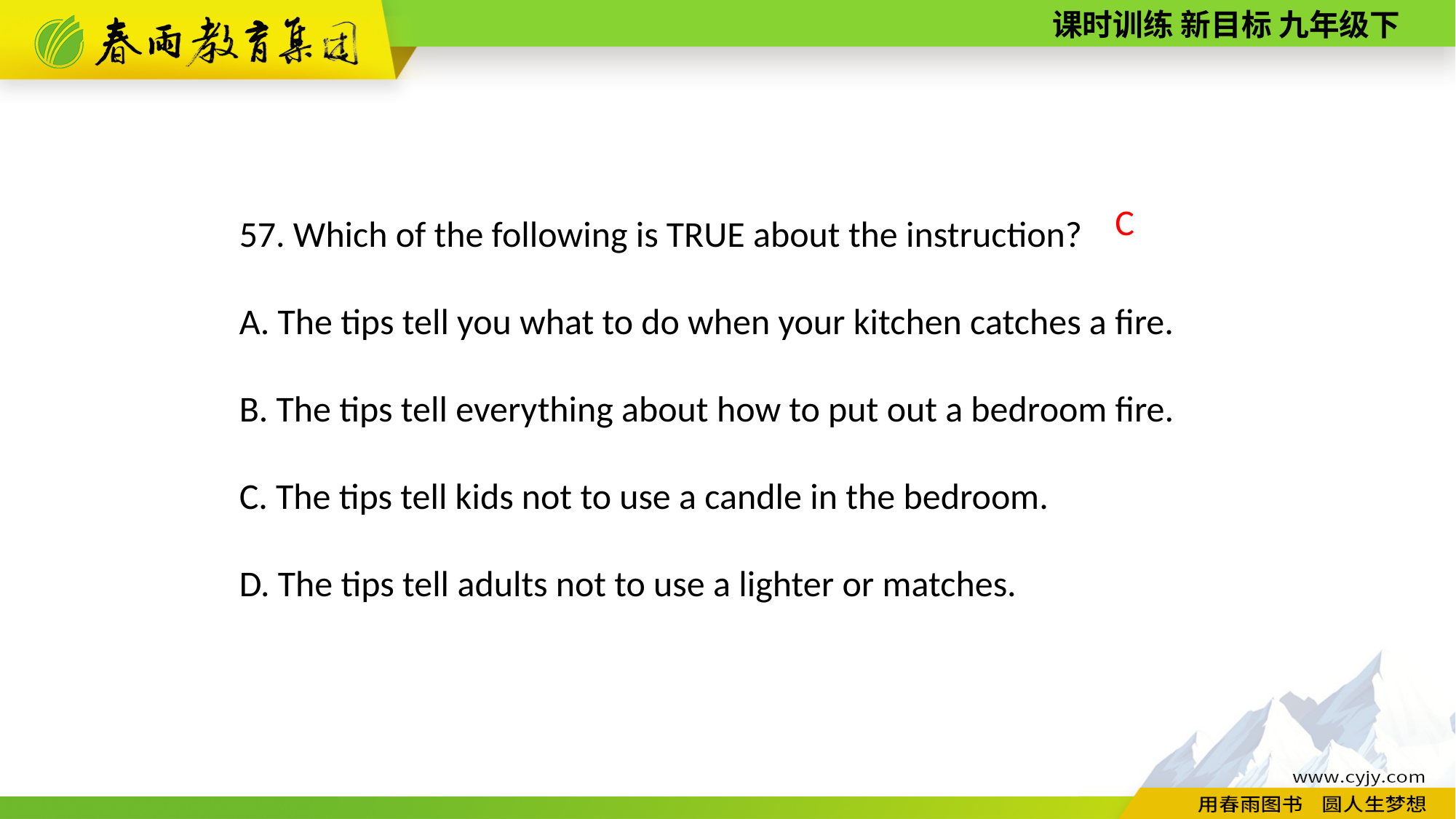

57. Which of the following is TRUE about the instruction?
A. The tips tell you what to do when your kitchen catches a fire.
B. The tips tell everything about how to put out a bedroom fire.
C. The tips tell kids not to use a candle in the bedroom.
D. The tips tell adults not to use a lighter or matches.
C